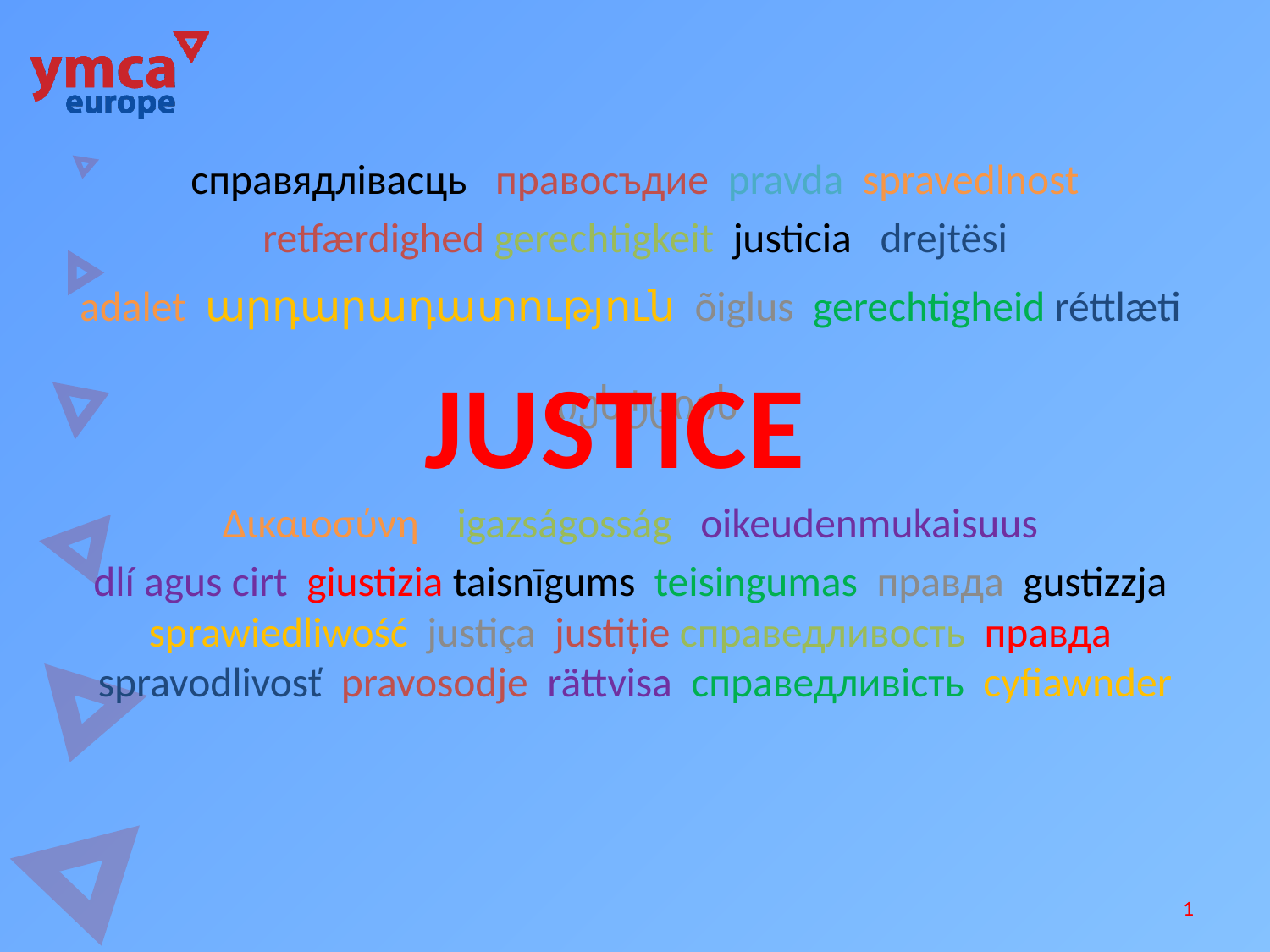

cправядлівасць   правосъдие  pravda  spravedlnost
  retfærdighed gerechtigkeit  justicia   drejtësi
adalet  արդարադատություն  õiglus  gerechtigheid réttlæti                                                 იუსტციის

Δικαιοσύνη    igazságosság   oikeudenmukaisuus
dlí agus cirt  giustizia taisnīgums  teisingumas  правда  gustizzja  sprawiedliwość  justiça  justiţie справедливость  правда  spravodlivosť  pravosodje  rättvisa  справедливість  cyfiawnder
JUSTICE